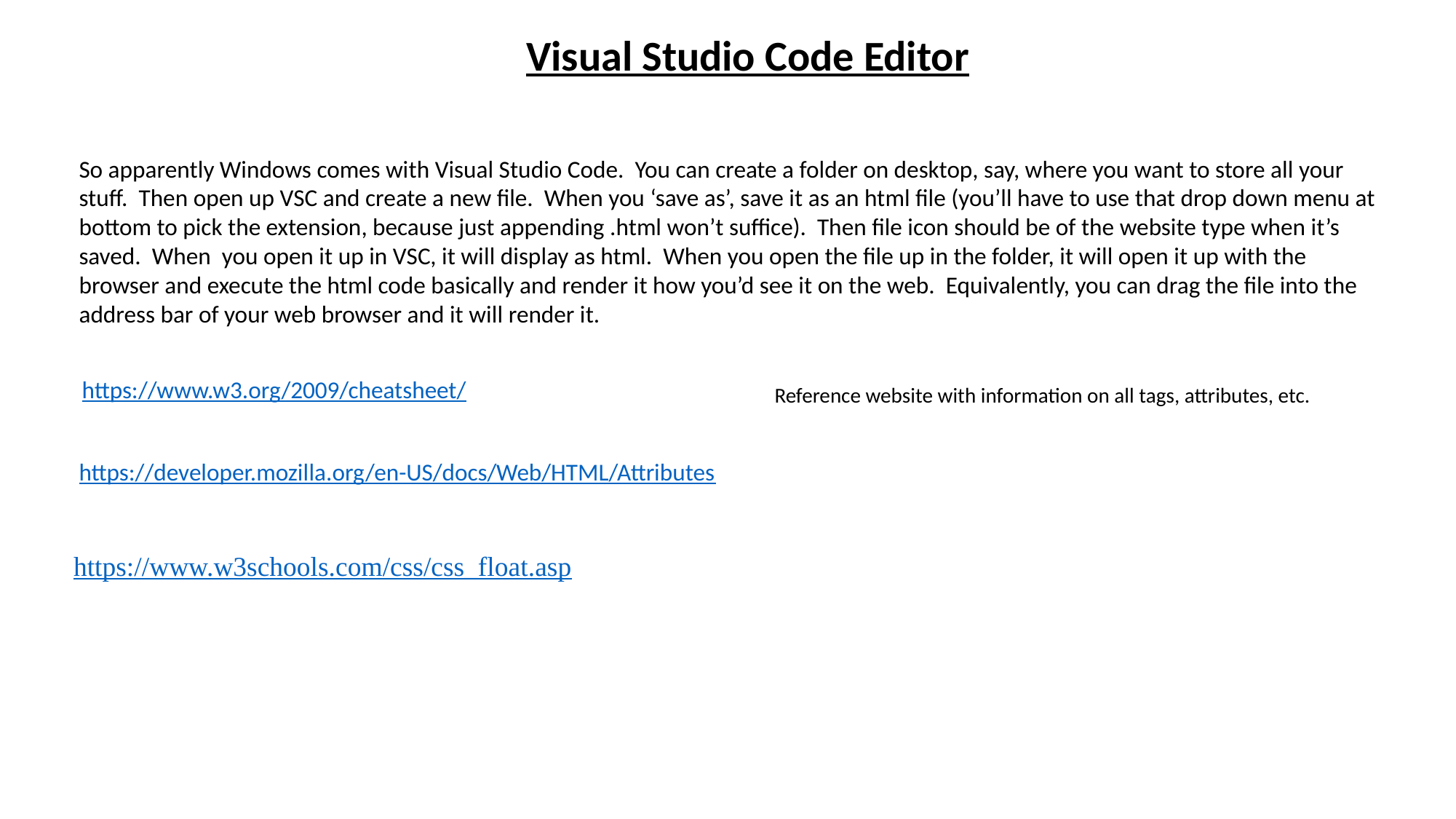

Visual Studio Code Editor
So apparently Windows comes with Visual Studio Code.  You can create a folder on desktop, say, where you want to store all your stuff.  Then open up VSC and create a new file.  When you ‘save as’, save it as an html file (you’ll have to use that drop down menu at bottom to pick the extension, because just appending .html won’t suffice).  Then file icon should be of the website type when it’s saved.  When  you open it up in VSC, it will display as html.  When you open the file up in the folder, it will open it up with the browser and execute the html code basically and render it how you’d see it on the web.  Equivalently, you can drag the file into the address bar of your web browser and it will render it.
https://www.w3.org/2009/cheatsheet/
Reference website with information on all tags, attributes, etc.
https://developer.mozilla.org/en-US/docs/Web/HTML/Attributes

https://www.w3schools.com/css/css_float.asp